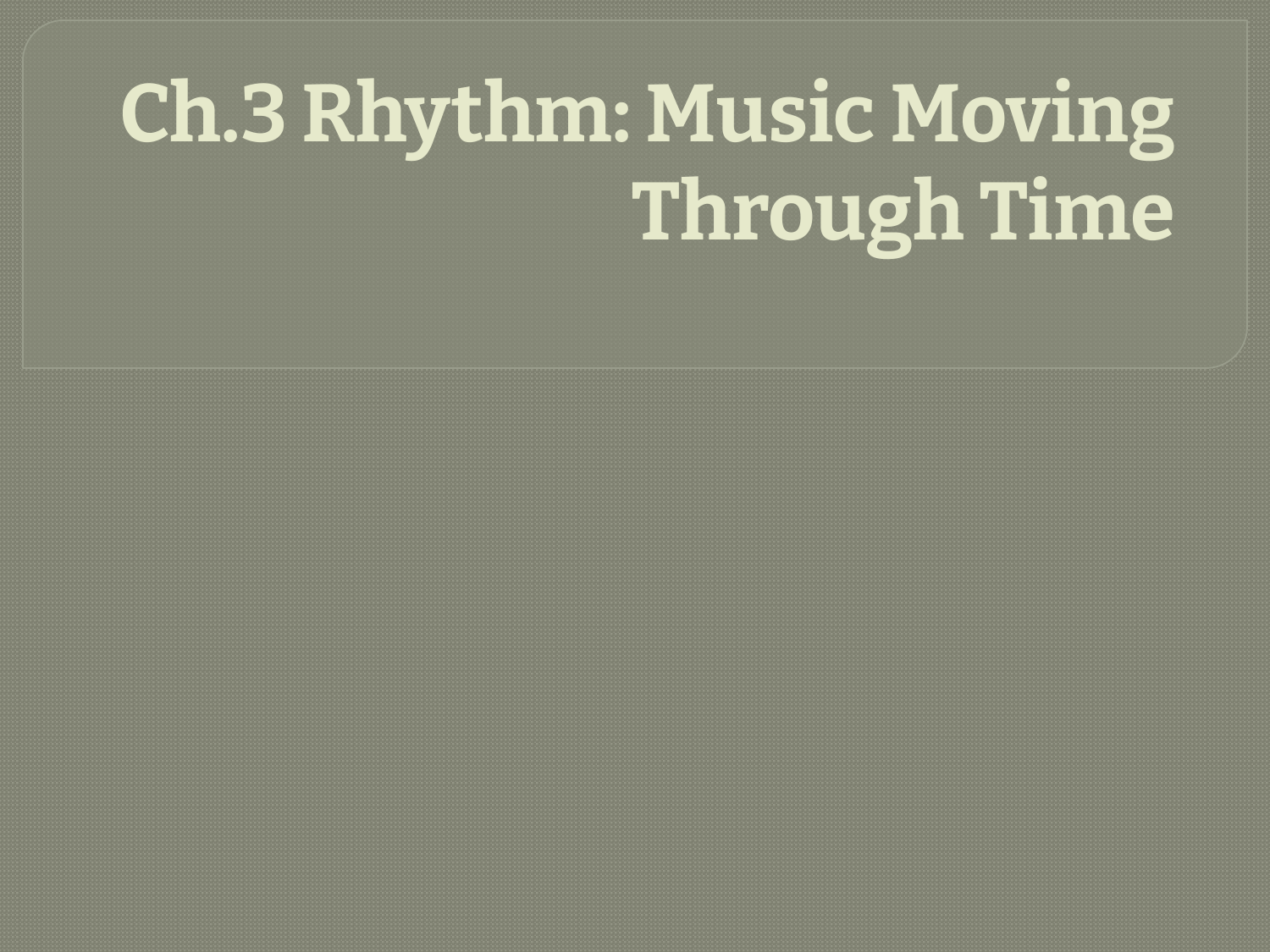

# Ch.3 Rhythm: Music Moving Through Time